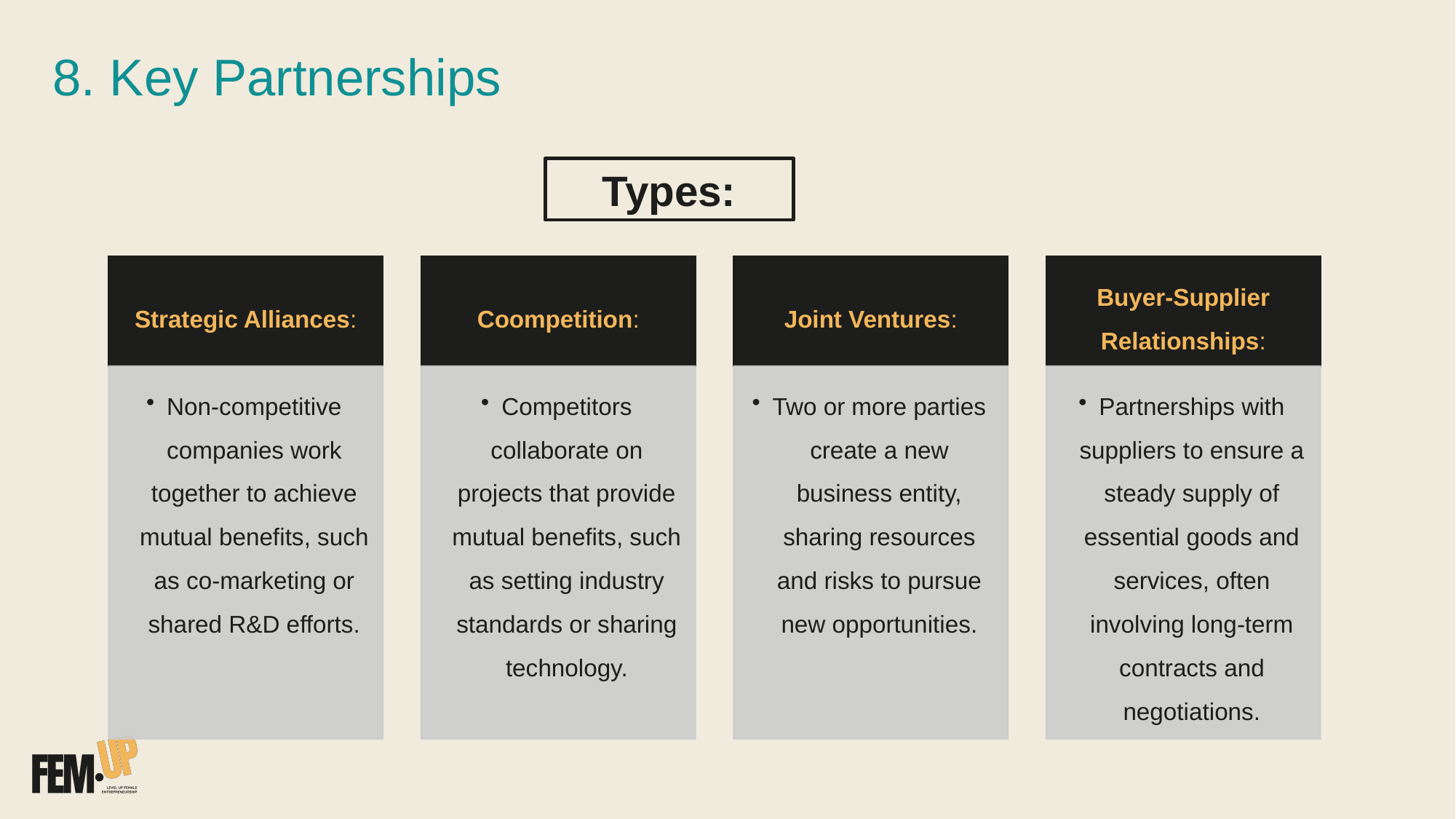

# 8. Key Partnerships
Types:
Strategic Alliances:
Non-competitive companies work together to achieve mutual benefits, such as co-marketing or shared R&D efforts.
Coompetition:
Competitors collaborate on projects that provide mutual benefits, such as setting industry standards or sharing technology.
Joint Ventures:
Two or more parties create a new business entity, sharing resources and risks to pursue new opportunities.
Buyer-Supplier Relationships:
Partnerships with suppliers to ensure a steady supply of essential goods and services, often involving long-term contracts and negotiations.